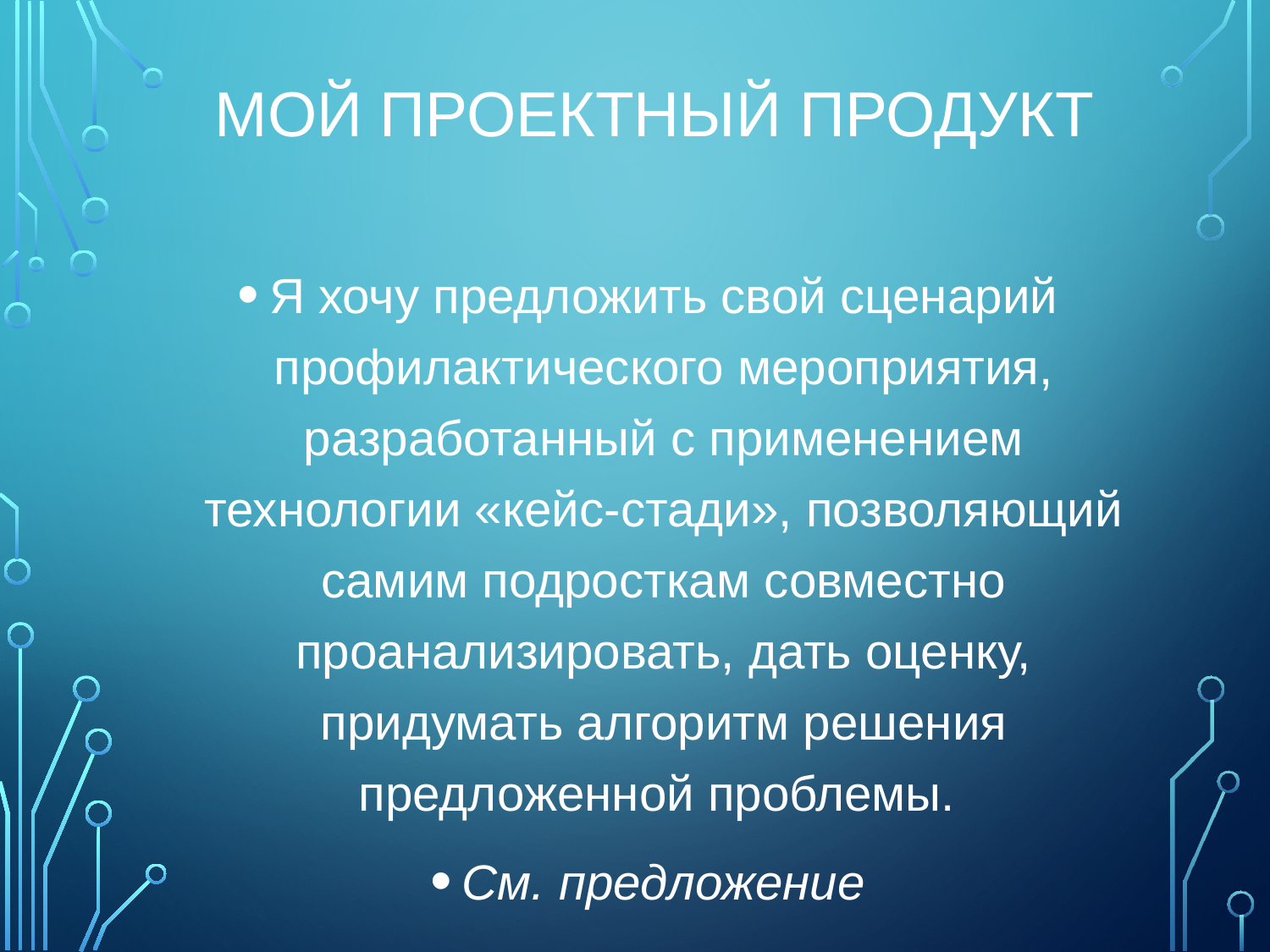

# Мой проектный продукт
Я хочу предложить свой сценарий профилактического мероприятия, разработанный с применением технологии «кейс-стади», позволяющий самим подросткам совместно проанализировать, дать оценку, придумать алгоритм решения предложенной проблемы.
См. предложение